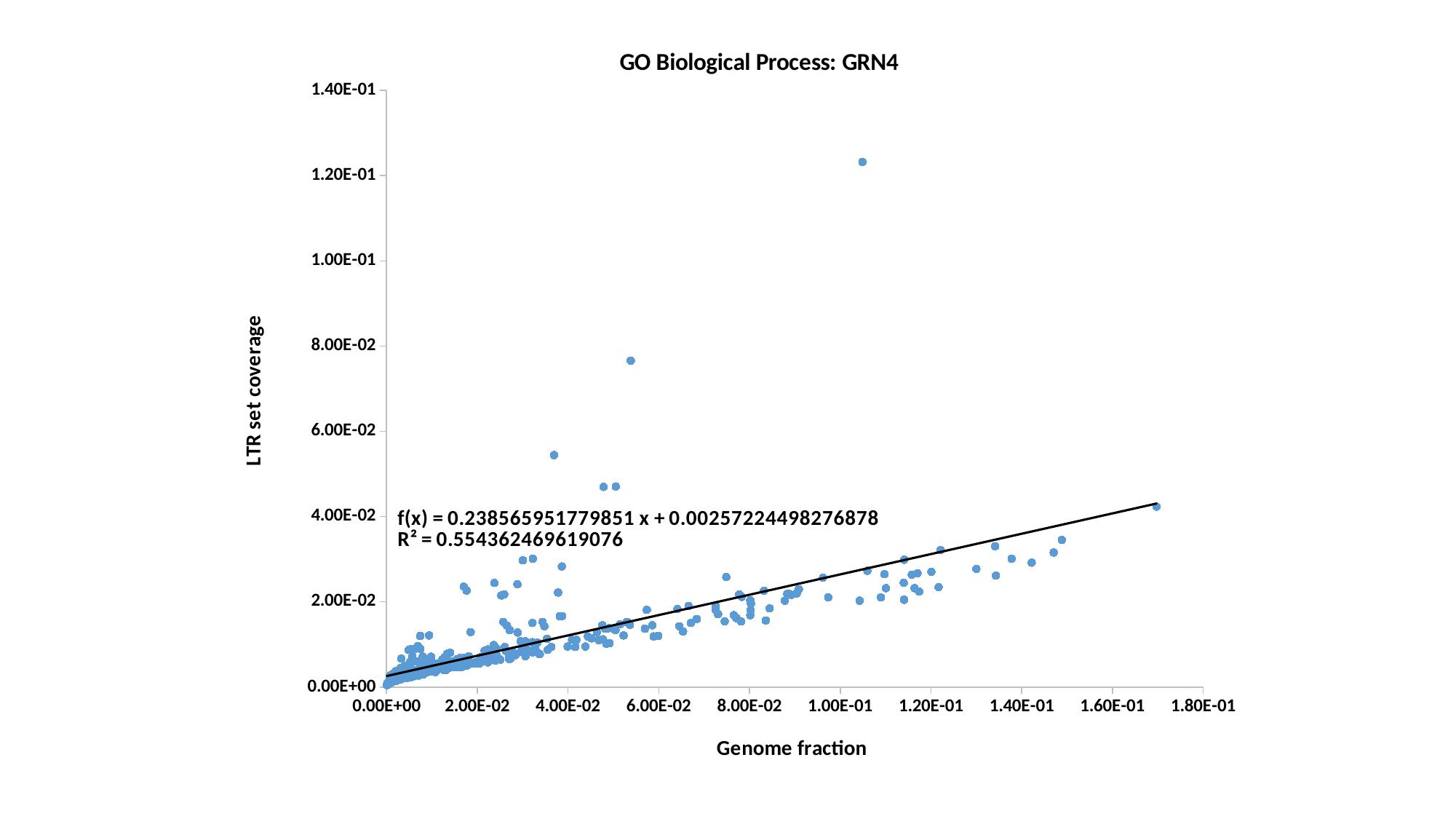

### Chart: GO Biological Process: GRN4

| Category | LTR fraction |
|---|---|